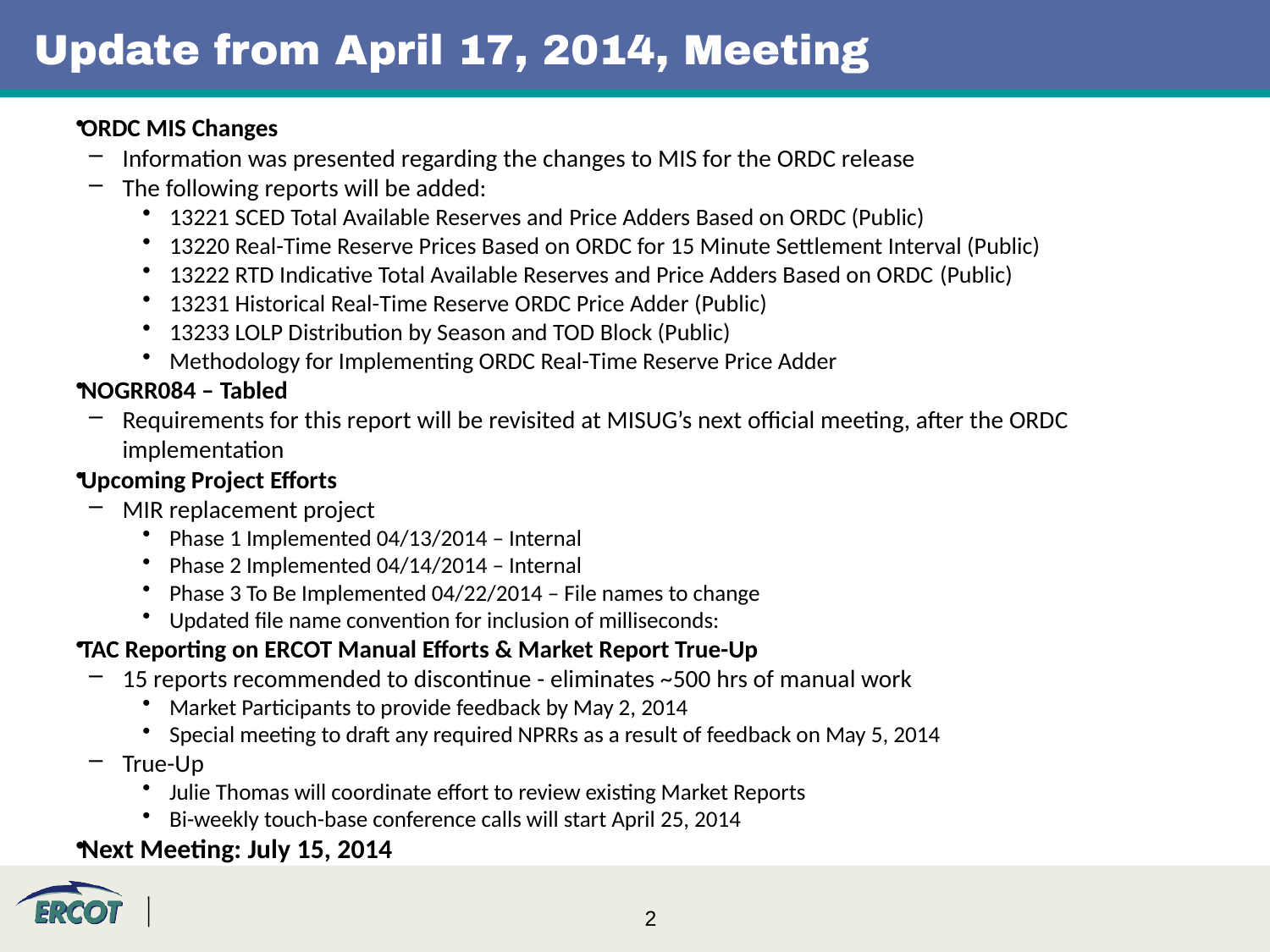

# Update from April 17, 2014, Meeting
ORDC MIS Changes
Information was presented regarding the changes to MIS for the ORDC release
The following reports will be added:
13221 SCED Total Available Reserves and Price Adders Based on ORDC (Public)
13220 Real-Time Reserve Prices Based on ORDC for 15 Minute Settlement Interval (Public)
13222 RTD Indicative Total Available Reserves and Price Adders Based on ORDC (Public)
13231 Historical Real-Time Reserve ORDC Price Adder (Public)
13233 LOLP Distribution by Season and TOD Block (Public)
Methodology for Implementing ORDC Real-Time Reserve Price Adder
NOGRR084 – Tabled
Requirements for this report will be revisited at MISUG’s next official meeting, after the ORDC implementation
Upcoming Project Efforts
MIR replacement project
Phase 1 Implemented 04/13/2014 – Internal
Phase 2 Implemented 04/14/2014 – Internal
Phase 3 To Be Implemented 04/22/2014 – File names to change
Updated file name convention for inclusion of milliseconds:
TAC Reporting on ERCOT Manual Efforts & Market Report True-Up
15 reports recommended to discontinue - eliminates ~500 hrs of manual work
Market Participants to provide feedback by May 2, 2014
Special meeting to draft any required NPRRs as a result of feedback on May 5, 2014
True-Up
Julie Thomas will coordinate effort to review existing Market Reports
Bi-weekly touch-base conference calls will start April 25, 2014
Next Meeting: July 15, 2014